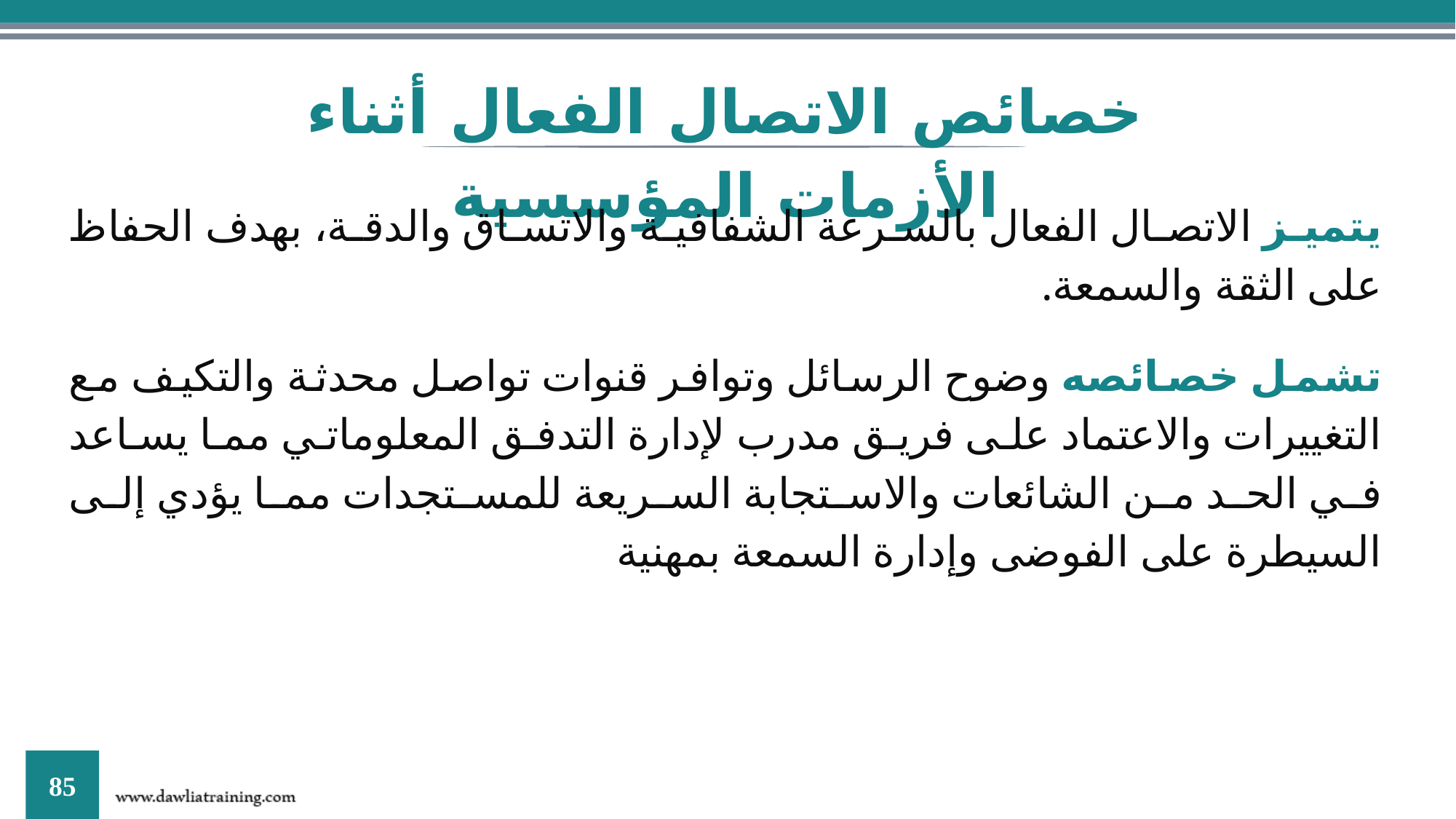

خصائص الاتصال الفعال أثناء الأزمات المؤسسية
يتميز الاتصال الفعال بالسرعة الشفافية والاتساق والدقة، بهدف الحفاظ على الثقة والسمعة.
تشمل خصائصه وضوح الرسائل وتوافر قنوات تواصل محدثة والتكيف مع التغييرات والاعتماد على فريق مدرب لإدارة التدفق المعلوماتي مما يساعد في الحد من الشائعات والاستجابة السريعة للمستجدات مما يؤدي إلى السيطرة على الفوضى وإدارة السمعة بمهنية